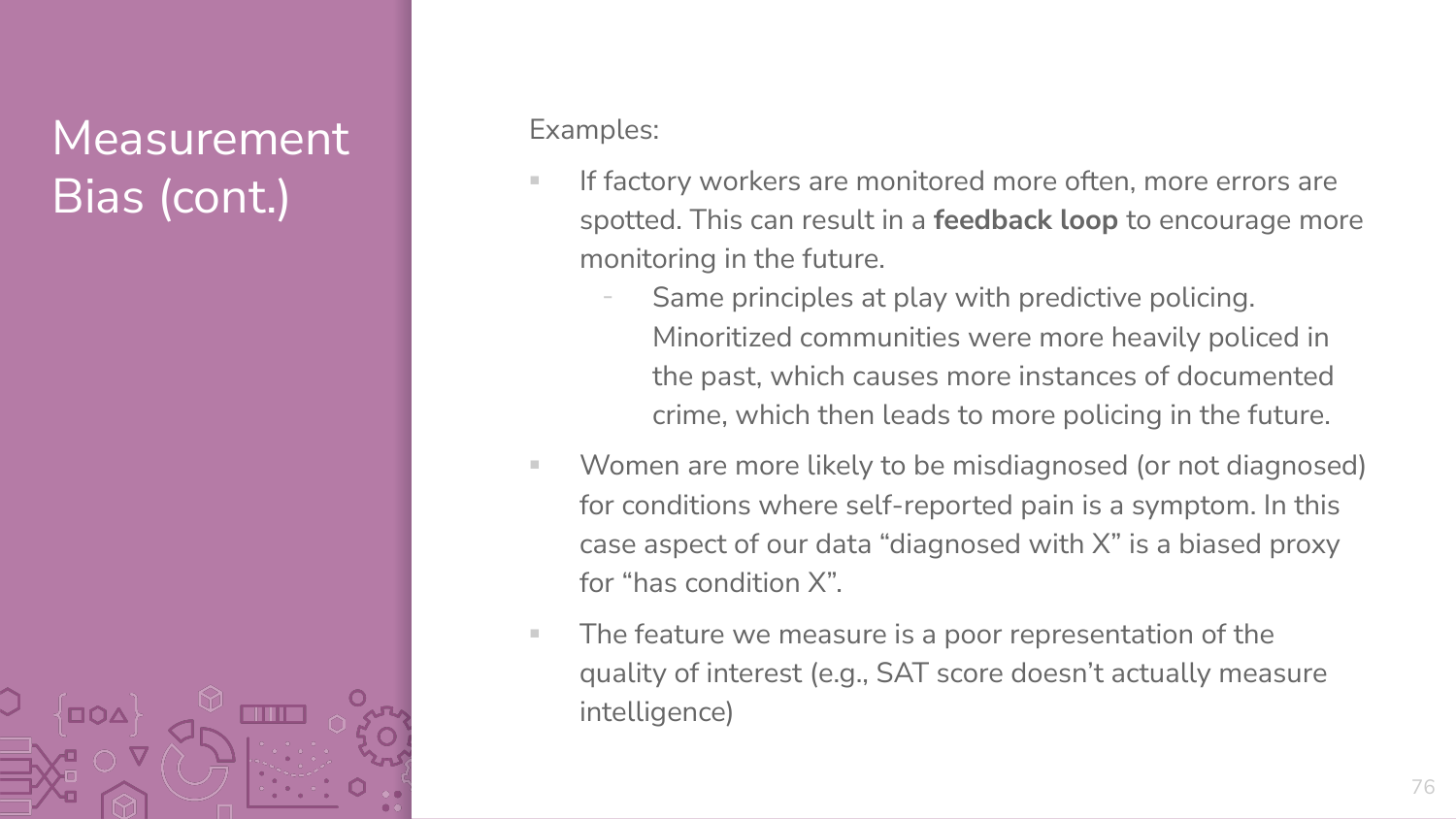

# Measurement Bias (cont.)
Examples:
If factory workers are monitored more often, more errors are spotted. This can result in a feedback loop to encourage more monitoring in the future.
Same principles at play with predictive policing. Minoritized communities were more heavily policed in the past, which causes more instances of documented crime, which then leads to more policing in the future.
Women are more likely to be misdiagnosed (or not diagnosed) for conditions where self-reported pain is a symptom. In this case aspect of our data “diagnosed with X” is a biased proxy for “has condition X”.
The feature we measure is a poor representation of the quality of interest (e.g., SAT score doesn’t actually measure intelligence)

76